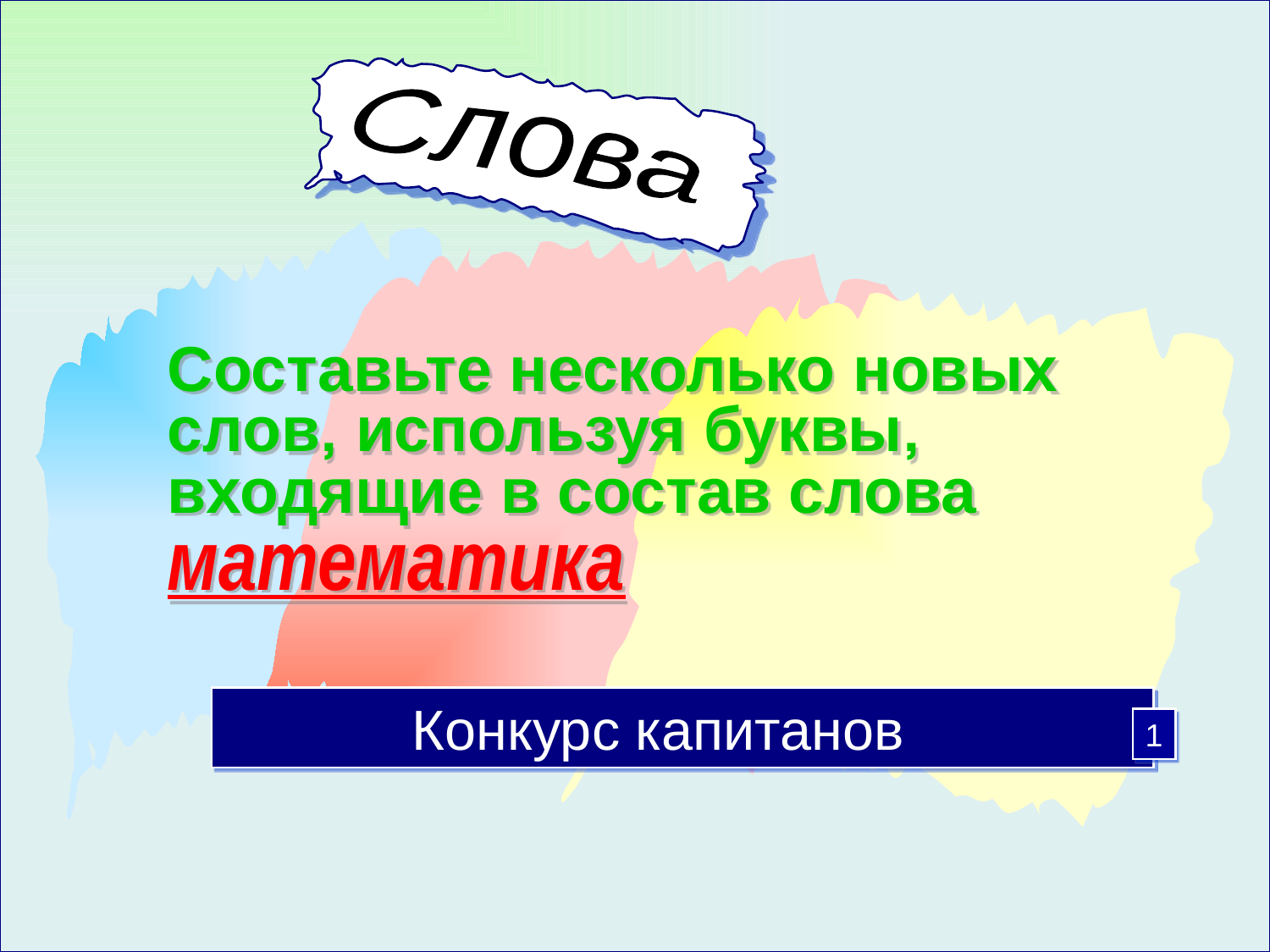

Слова

Составьте несколько новых слов, используя буквы, входящие в состав слова    математика
            Конкурс капитанов
1